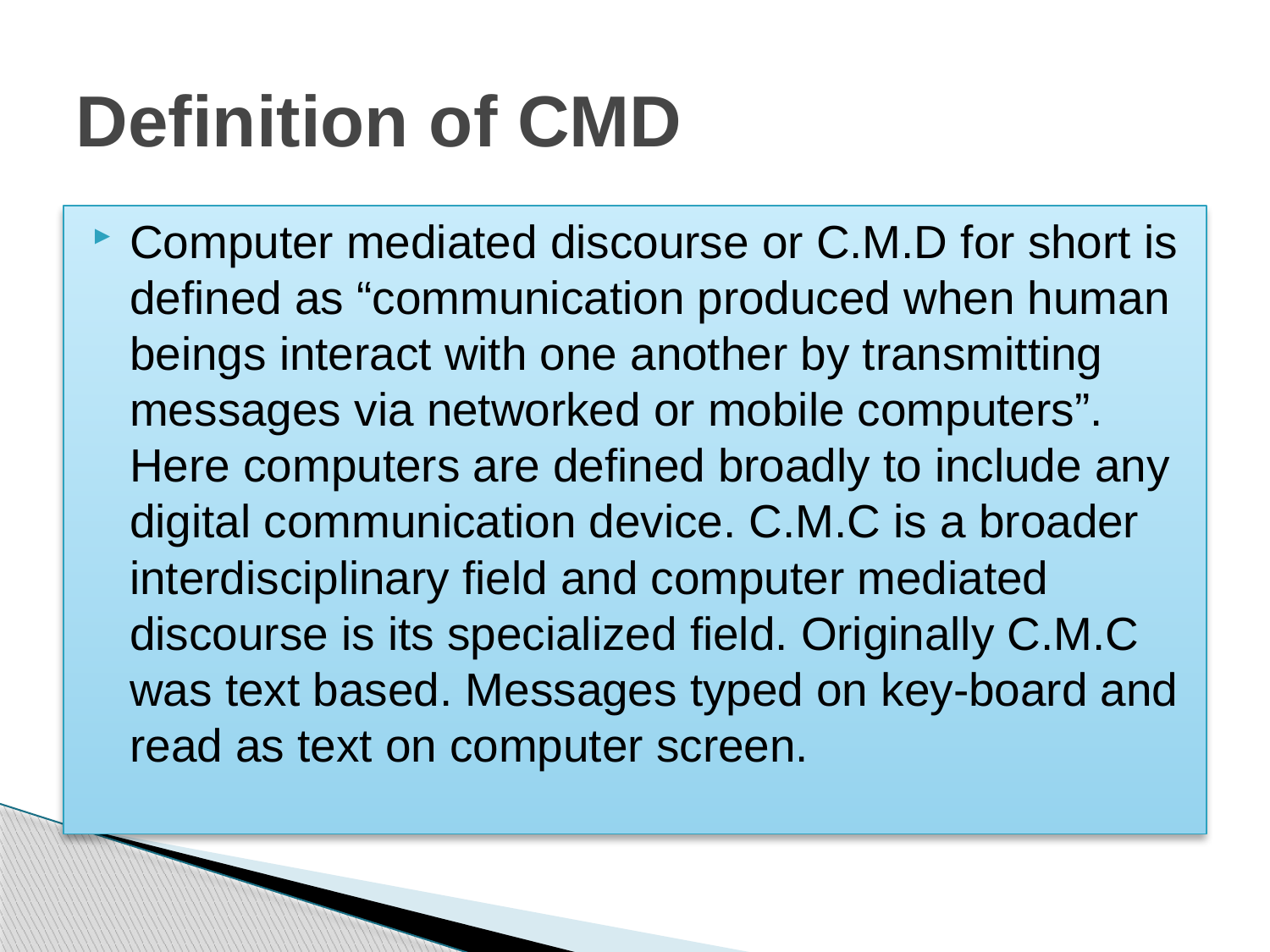

# Definition of CMD
Computer mediated discourse or C.M.D for short is defined as “communication produced when human beings interact with one another by transmitting messages via networked or mobile computers”. Here computers are defined broadly to include any digital communication device. C.M.C is a broader interdisciplinary field and computer mediated discourse is its specialized field. Originally C.M.C was text based. Messages typed on key-board and read as text on computer screen.